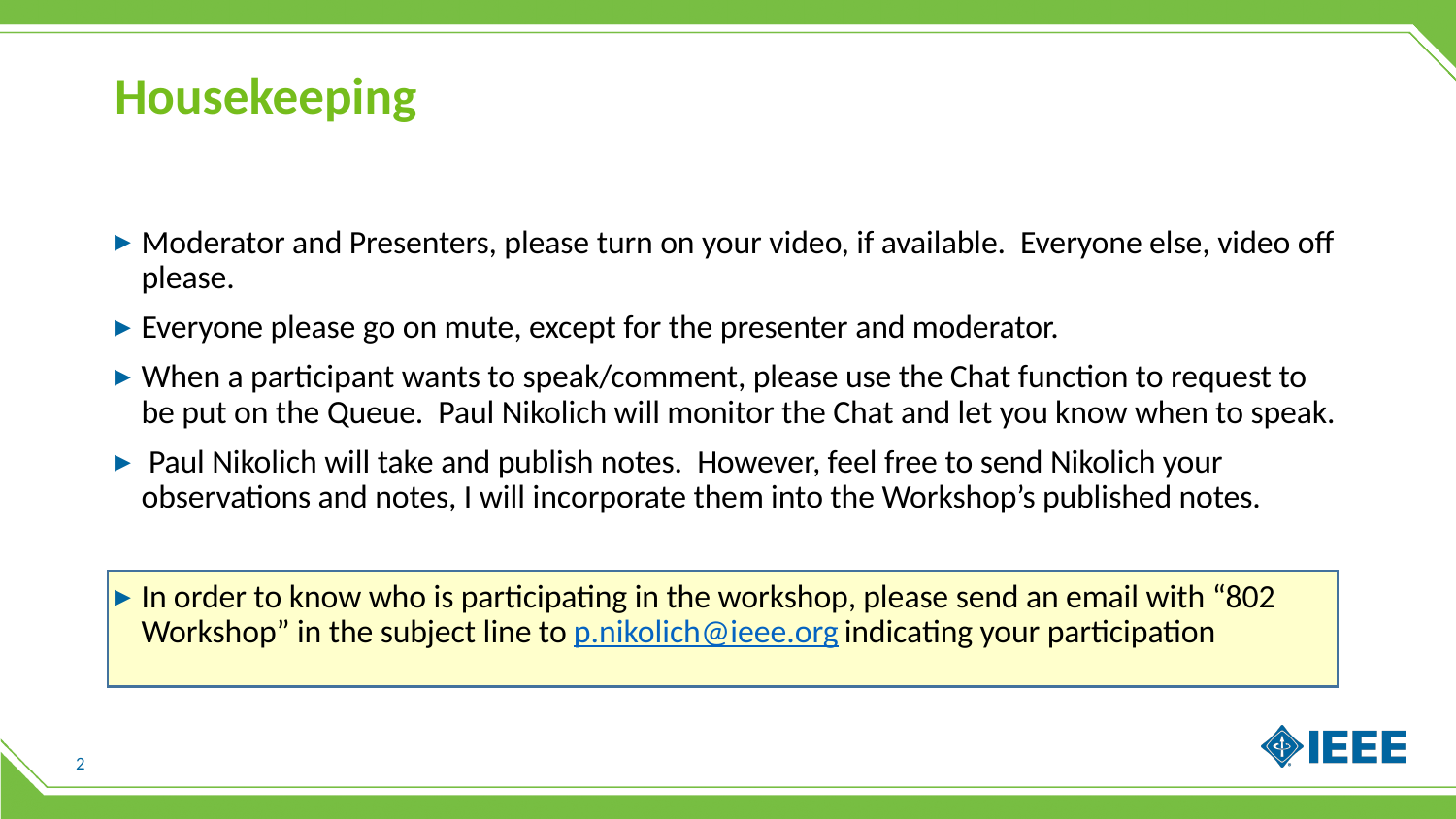

# Housekeeping

Moderator and Presenters, please turn on your video, if available.  Everyone else, video off please.
Everyone please go on mute, except for the presenter and moderator.
When a participant wants to speak/comment, please use the Chat function to request to be put on the Queue.  Paul Nikolich will monitor the Chat and let you know when to speak.
 Paul Nikolich will take and publish notes.  However, feel free to send Nikolich your observations and notes, I will incorporate them into the Workshop’s published notes.

In order to know who is participating in the workshop, please send an email with “802 Workshop” in the subject line to p.nikolich@ieee.org indicating your participation

2